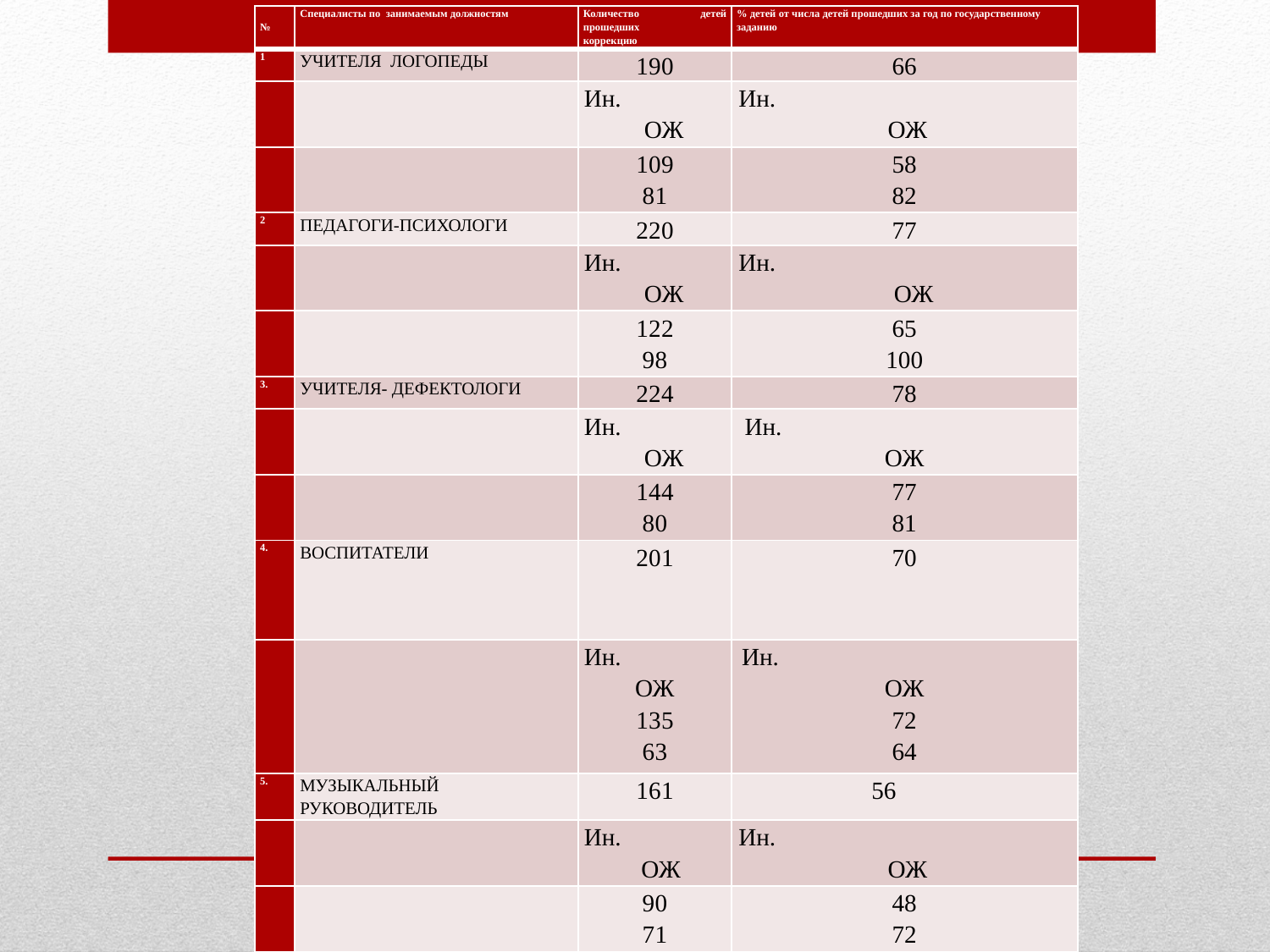

| № | Специалисты по занимаемым должностям | Количество детей прошедших коррекцию | % детей от числа детей прошедших за год по государственному заданию |
| --- | --- | --- | --- |
| 1 | УЧИТЕЛЯ ЛОГОПЕДЫ | 190 | 66 |
|  |  | Ин. ОЖ | Ин. ОЖ |
|  |  | 109 81 | 58 82 |
| 2 | ПЕДАГОГИ-ПСИХОЛОГИ | 220 | 77 |
|  |  | Ин. ОЖ | Ин. ОЖ |
|  |  | 122 98 | 65 100 |
| 3. | УЧИТЕЛЯ- ДЕФЕКТОЛОГИ | 224 | 78 |
|  |  | Ин. ОЖ | Ин. ОЖ |
|  |  | 144 80 | 77 81 |
| 4. | ВОСПИТАТЕЛИ | 201 | 70 |
|  |  | Ин. ОЖ 135 63 | Ин. ОЖ 72 64 |
| 5. | МУЗЫКАЛЬНЫЙ РУКОВОДИТЕЛЬ | 161 | 56 |
|  |  | Ин. ОЖ | Ин. ОЖ |
|  |  | 90 71 | 48 72 |